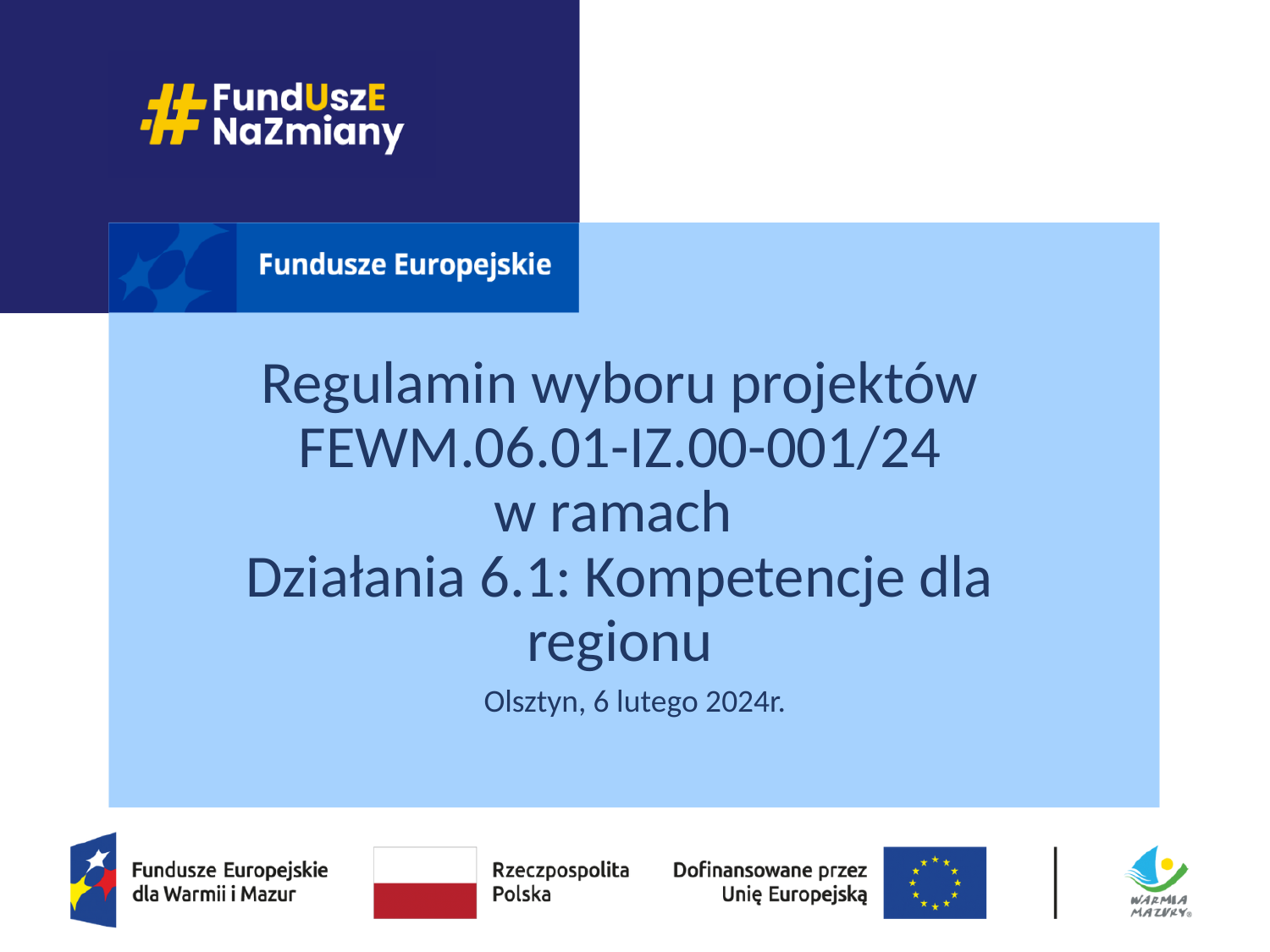

# Regulamin wyboru projektów FEWM.06.01-IZ.00-001/24 w ramach Działania 6.1: Kompetencje dla regionu
Olsztyn, 6 lutego 2024r.